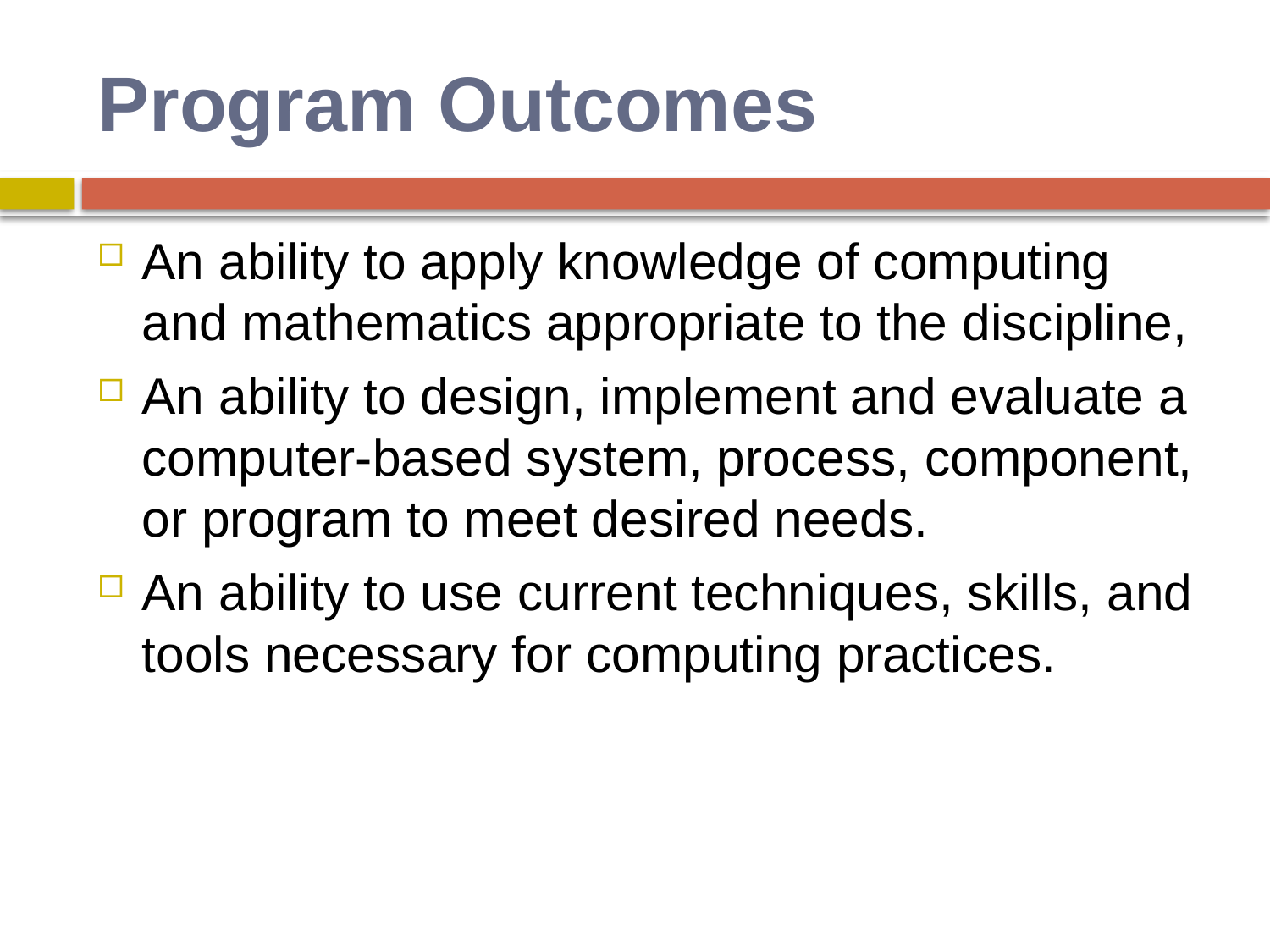

# Program Outcomes
An ability to apply knowledge of computing and mathematics appropriate to the discipline,
An ability to design, implement and evaluate a computer-based system, process, component, or program to meet desired needs.
An ability to use current techniques, skills, and tools necessary for computing practices.